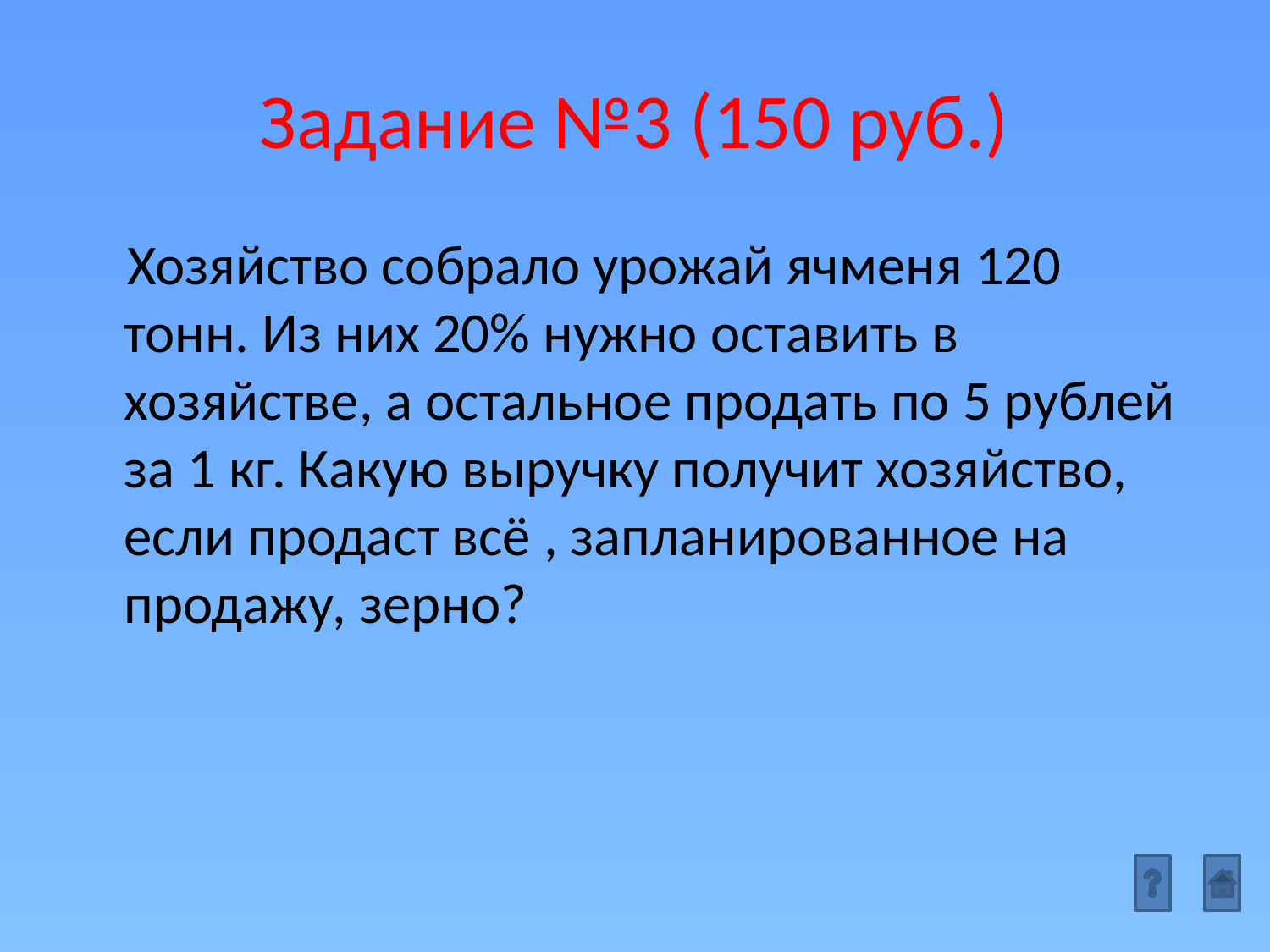

# Задание №3 (150 руб.)
    Хозяйство собрало урожай ячменя 120 тонн. Из них 20% нужно оставить в хозяйстве, а остальное продать по 5 рублей за 1 кг. Какую выручку получит хозяйство, если продаст всё , запланированное на продажу, зерно?